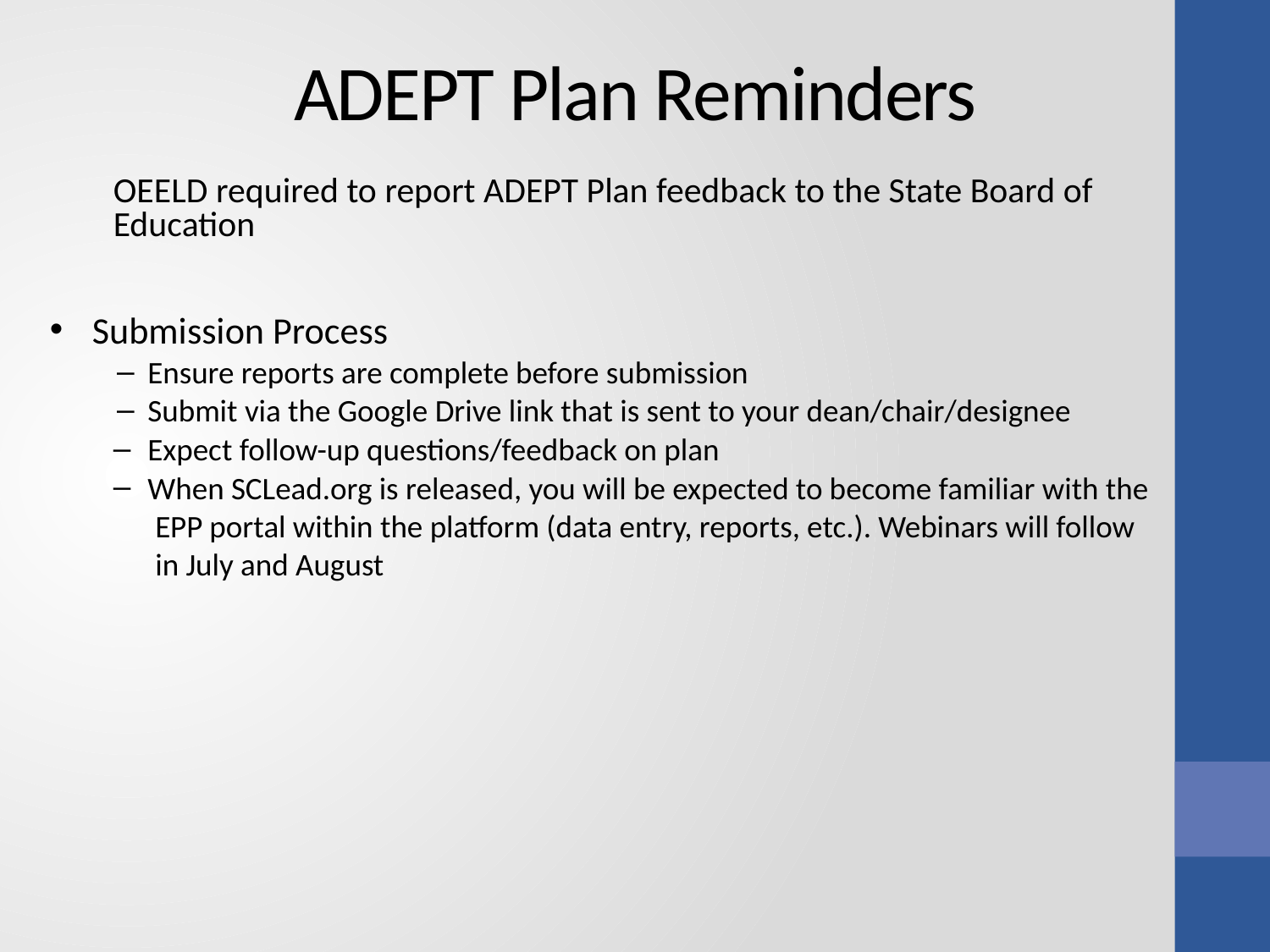

# ADEPT Plan Reminders
OEELD required to report ADEPT Plan feedback to the State Board of Education

Submission Process
Ensure reports are complete before submission
Submit via the Google Drive link that is sent to your dean/chair/designee
Expect follow-up questions/feedback on plan
When SCLead.org is released, you will be expected to become familiar with the
      EPP portal within the platform (data entry, reports, etc.). Webinars will follow
      in July and August